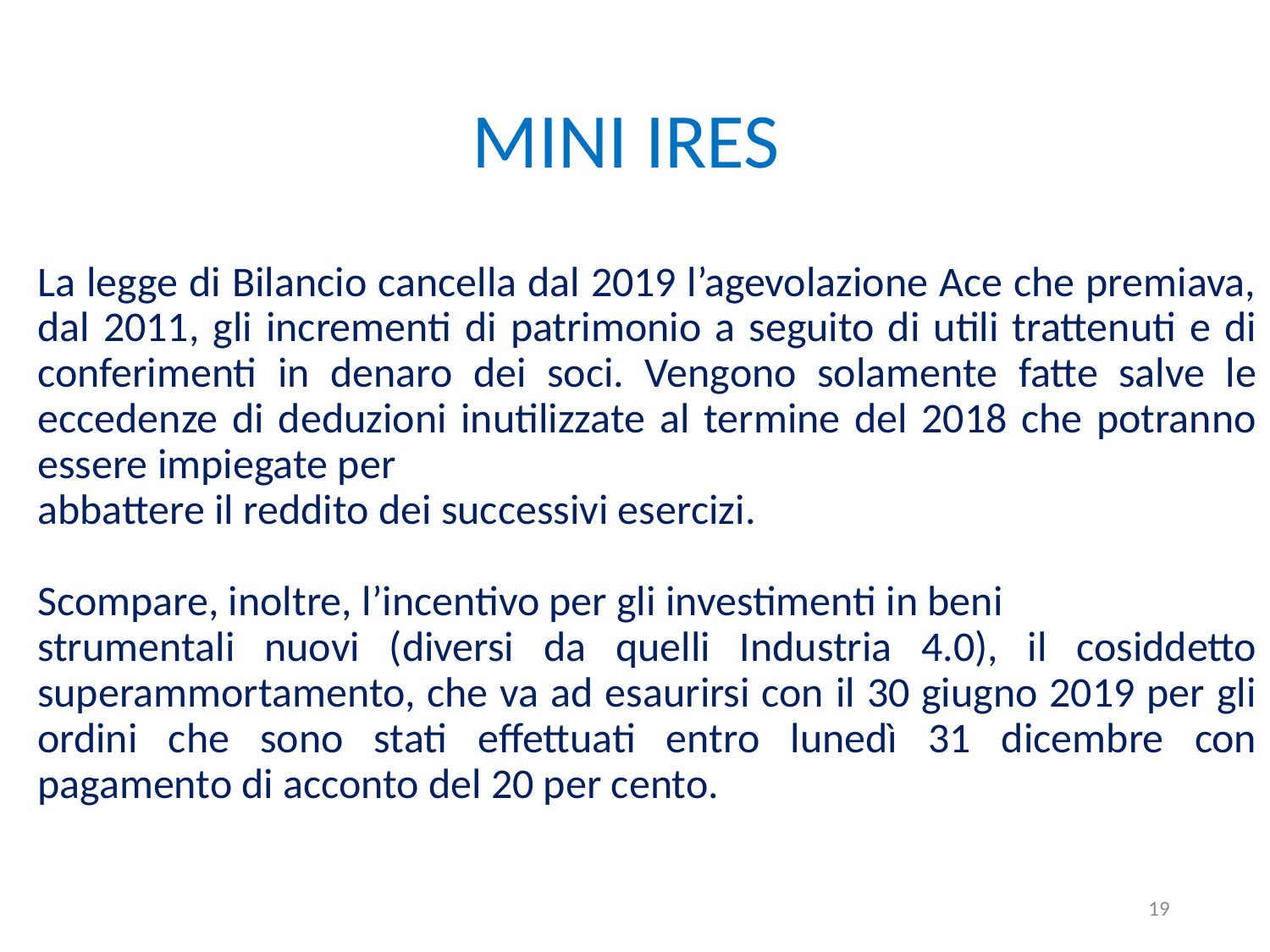

# MINI IRES
La legge di Bilancio cancella dal 2019 l’agevolazione Ace che premiava, dal 2011, gli incrementi di patrimonio a seguito di utili trattenuti e di conferimenti in denaro dei soci. Vengono solamente fatte salve le eccedenze di deduzioni inutilizzate al termine del 2018 che potranno essere impiegate per
abbattere il reddito dei successivi esercizi.

Scompare, inoltre, l’incentivo per gli investimenti in beni
strumentali nuovi (diversi da quelli Industria 4.0), il cosiddetto superammortamento, che va ad esaurirsi con il 30 giugno 2019 per gli ordini che sono stati effettuati entro lunedì 31 dicembre con pagamento di acconto del 20 per cento.

19